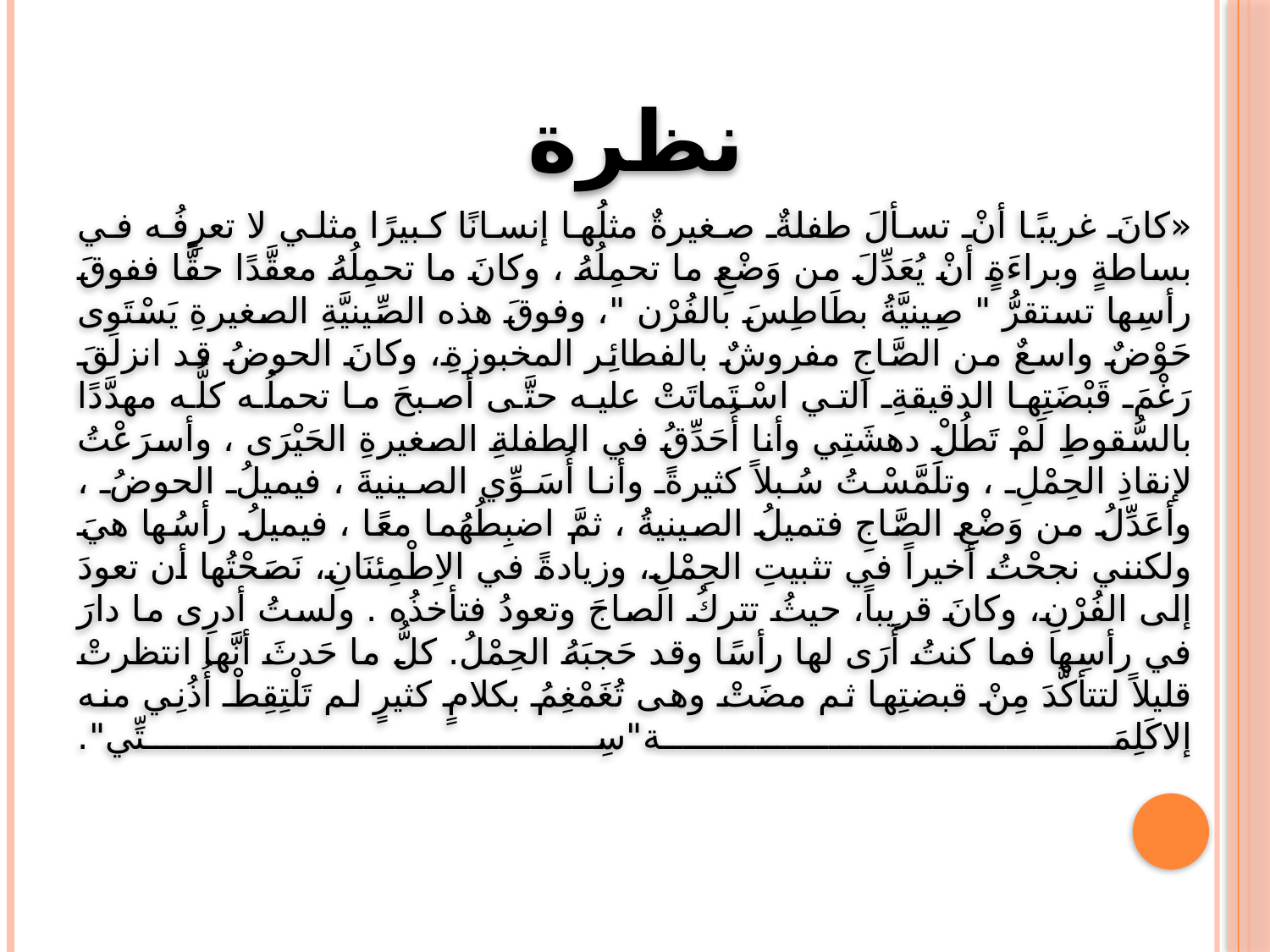

# نظرة
«كانَ غريبًا أنْ تسألَ طفلةٌ صغيرةٌ مثلُها إنسانًا كبيرًا مثلي لا تعرِفُه في بساطةٍ وبراءَةٍ أنْ يُعَدِّلَ من وَضْعِ ما تحمِلُهُ ، وكانَ ما تحمِلُهُ معقَّدًا حقًّا ففوقَ رأسِها تستقرُّ " صِينيَّةُ بطَاطِسَ بالفُرْن "، وفوقَ هذه الصِّينيَّةِ الصغيرةِ يَسْتَوِى حَوْضٌ واسعٌ من الصَّاجِ مفروشٌ بالفطائِر المخبوزةِ، وكانَ الحوضُ قد انزلقَ رَغْمَ قَبْضَتِها الدقيقةِ التي اسْتَماتَتْ عليه حتَّى أصبحَ ما تحملُه كلُّه مهدَّدًا بالسُّقوطِ لَمْ تَطُلْ دهشَتِي وأنا أُحَدِّقُ في الطفلةِ الصغيرةِ الحَيْرَى ، وأسرَعْتُ لإنقاذِ الحِمْلِ ، وتلَمَّسْتُ سُبلاً كثيرةً وأنا أُسَوِّي الصينيةَ ، فيميلُ الحوضُ ، وأعَدِّلُ من وَضْعِ الصَّاجِ فتميلُ الصينيةُ ، ثمَّ اضبِطُهُما معًا ، فيميلُ رأسُها هيَ ولكنني نجحْتُ أخيراً في تثبيتِ الحِمْلِ، وزيادةً في الاِطْمِئنَانِ، نَصَحْتُها أن تعودَ إلى الفُرْنِ، وكانَ قريباً، حيثُ تتركُ الصاجَ وتعودُ فتأخذُه . ولستُ أدرِى ما دارَ في رأسِها فما كنتُ أَرَى لها رأسًا وقد حَجبَهُ الحِمْلُ. كلُّ ما حَدثَ أنَّها انتظرتْ قليلاً لتتأكَّدَ مِنْ قبضتِها ثم مضَتْ وهى تُغَمْغِمُ بكلامٍ كثيرٍ لم تَلْتِقِطْ أُذُنِي منه إلاكَلِمَة"سِتِّي".